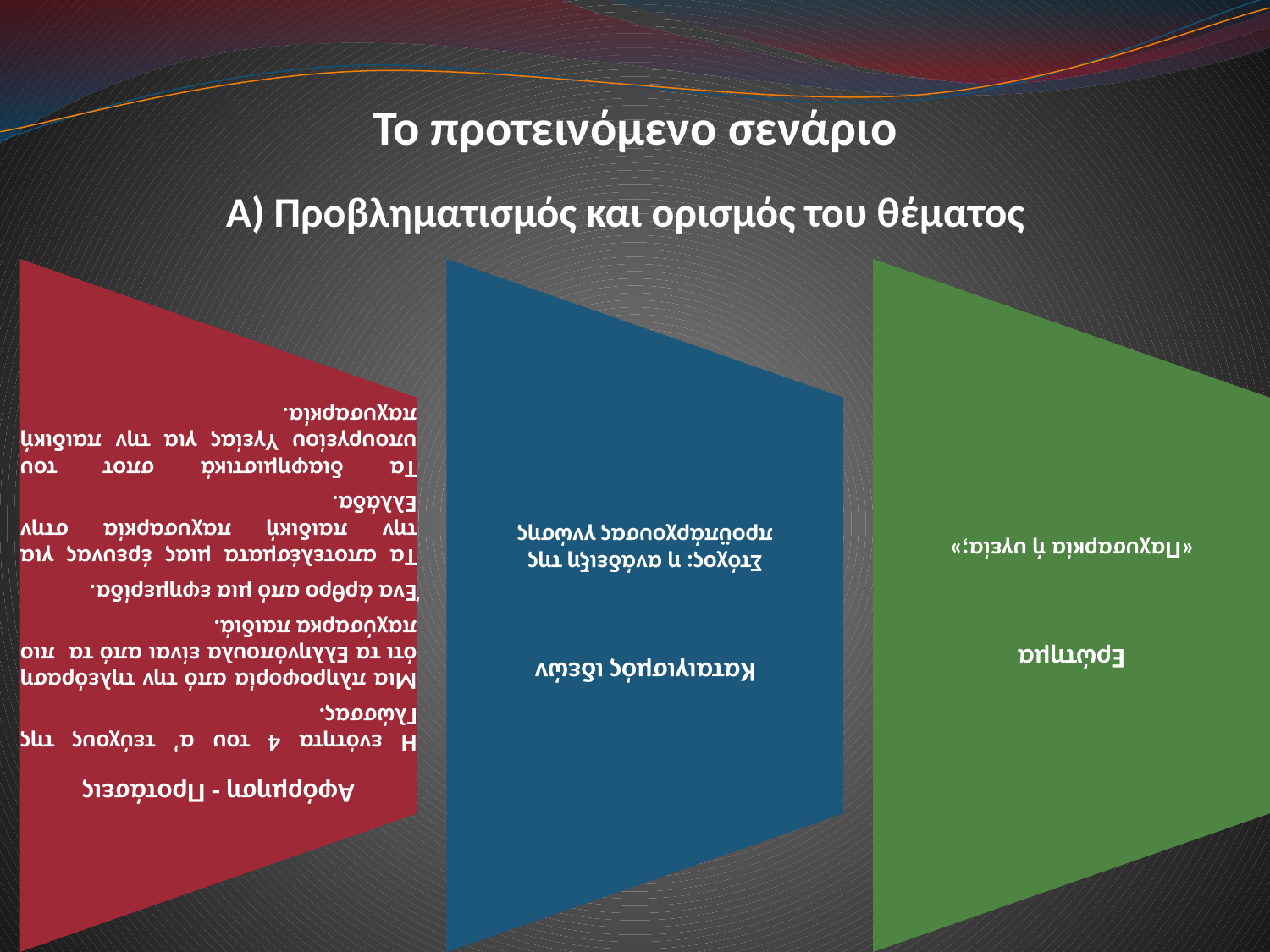

Το προτεινόμενο σενάριο
Α) Προβληματισμός και ορισμός του θέματος
Αφόρμηση - Προτάσεις
Η ενότητα 4 του α’ τεύχους της Γλώσσας.
Μια πληροφορία από την τηλεόραση ότι τα Ελληνόπουλα είναι από τα  πιο παχύσαρκα παιδιά.
Ένα άρθρο από μια εφημερίδα.
Τα αποτελέσματα μιας έρευνας για την παιδική παχυσαρκία στην Ελλάδα.
Τα διαφημιστικά σποτ του υπουργείου Υγείας για την παιδική παχυσαρκία.
Καταιγισμός ιδεών

Στόχος: η ανάδειξη της προϋπάρχουσας γνώσης
Ερώτημα

«Παχυσαρκία ή υγεία;»